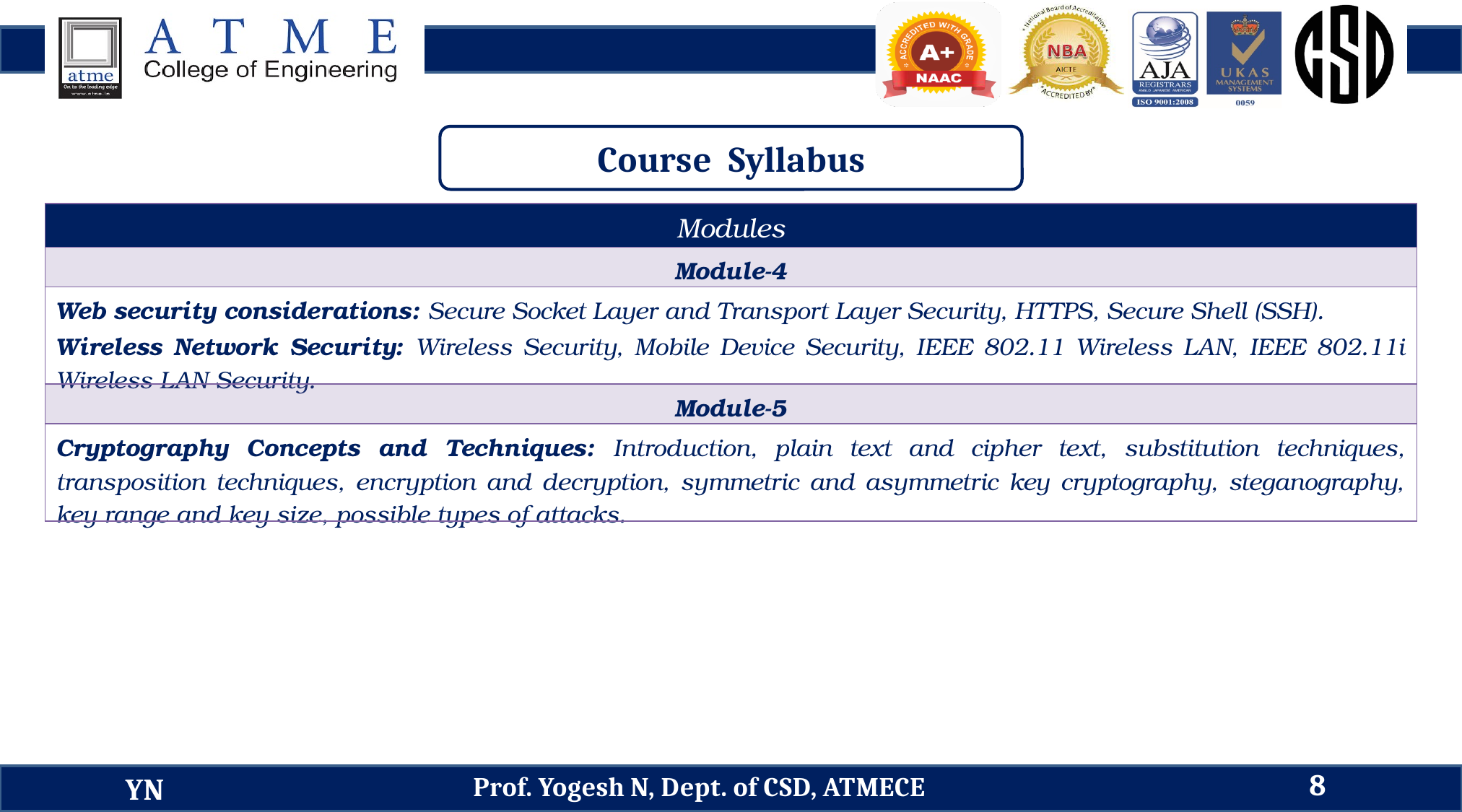

Course  Syllabus
| Modules |
| --- |
| Module-4 |
| Web security considerations: Secure Socket Layer and Transport Layer Security, HTTPS, Secure Shell (SSH). Wireless Network Security: Wireless Security, Mobile Device Security, IEEE 802.11 Wireless LAN, IEEE 802.11i Wireless LAN Security. |
| Module-5 |
| Cryptography Concepts and Techniques: Introduction, plain text and cipher text, substitution techniques, transposition techniques, encryption and decryption, symmetric and asymmetric key cryptography, steganography, key range and key size, possible types of attacks. |
8
Prof. Yogesh N, Dept. of CSD, ATMECE
YN